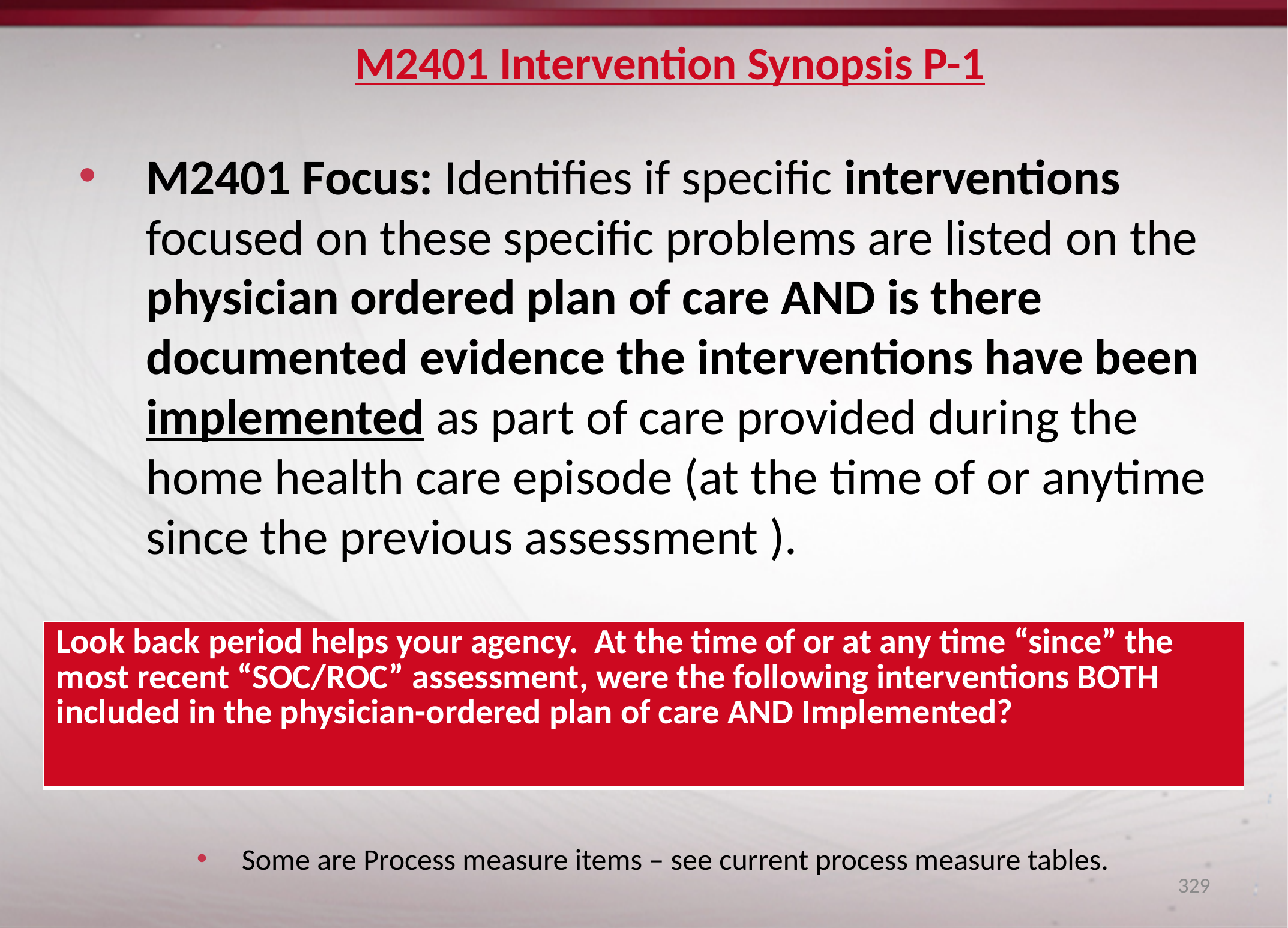

# M2401 Intervention Synopsis P-1
M2401 Focus: Identifies if specific interventions focused on these specific problems are listed on the physician ordered plan of care AND is there  documented evidence the interventions have been implemented as part of care provided during the home health care episode (at the time of or anytime since the previous assessment ).

Some are Process measure items – see current process measure tables.

| Look back period helps your agency. At the time of or at any time “since” the most recent “SOC/ROC” assessment, were the following interventions BOTH included in the physician-ordered plan of care AND Implemented? |
| --- |
329